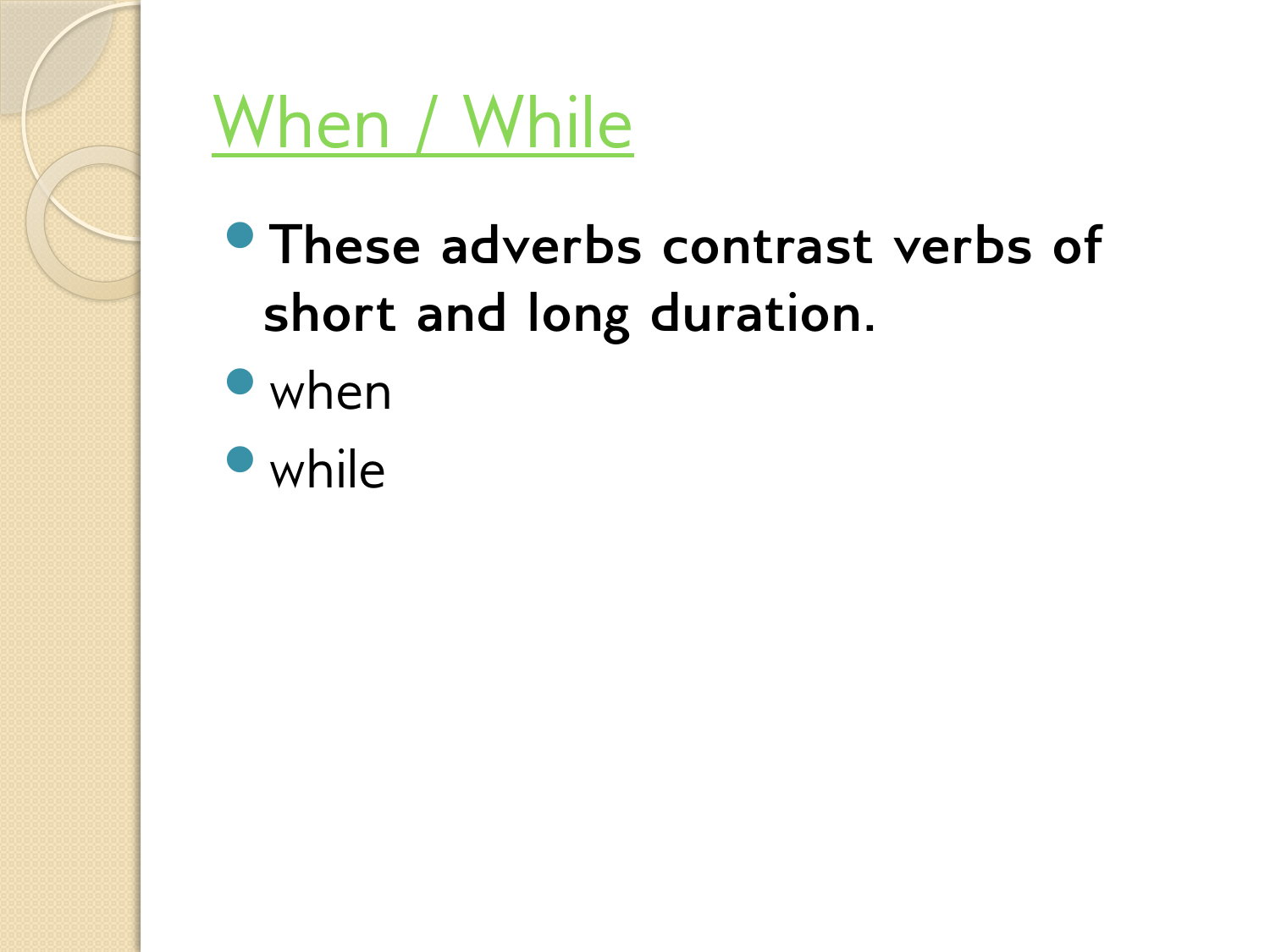

# When / While
These adverbs contrast verbs of short and long duration.
when
while